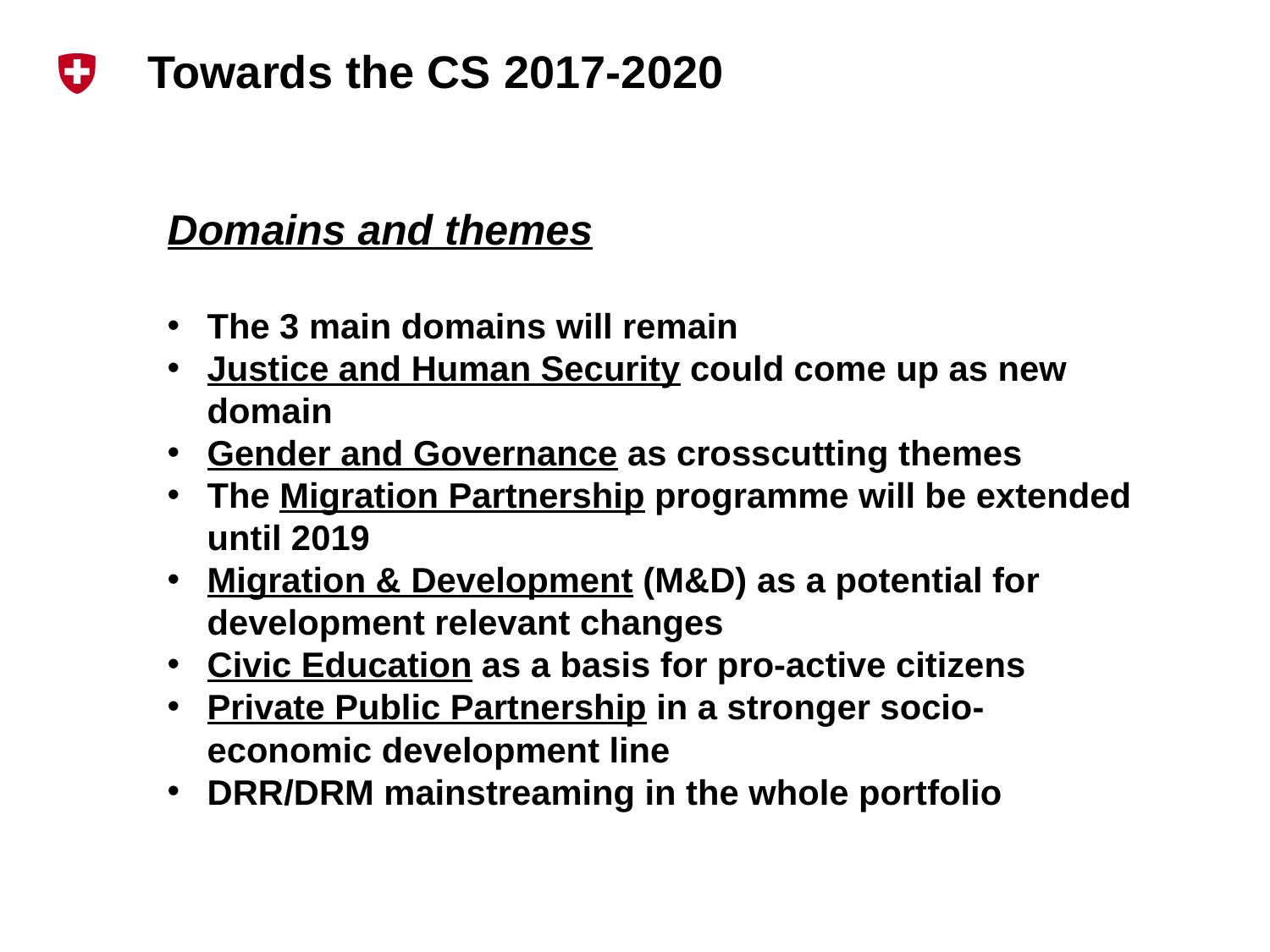

# Towards the CS 2017-2020
Domains and themes

The 3 main domains will remain
Justice and Human Security could come up as new domain
Gender and Governance as crosscutting themes
The Migration Partnership programme will be extended until 2019
Migration & Development (M&D) as a potential for development relevant changes
Civic Education as a basis for pro-active citizens
Private Public Partnership in a stronger socio-economic development line
DRR/DRM mainstreaming in the whole portfolio